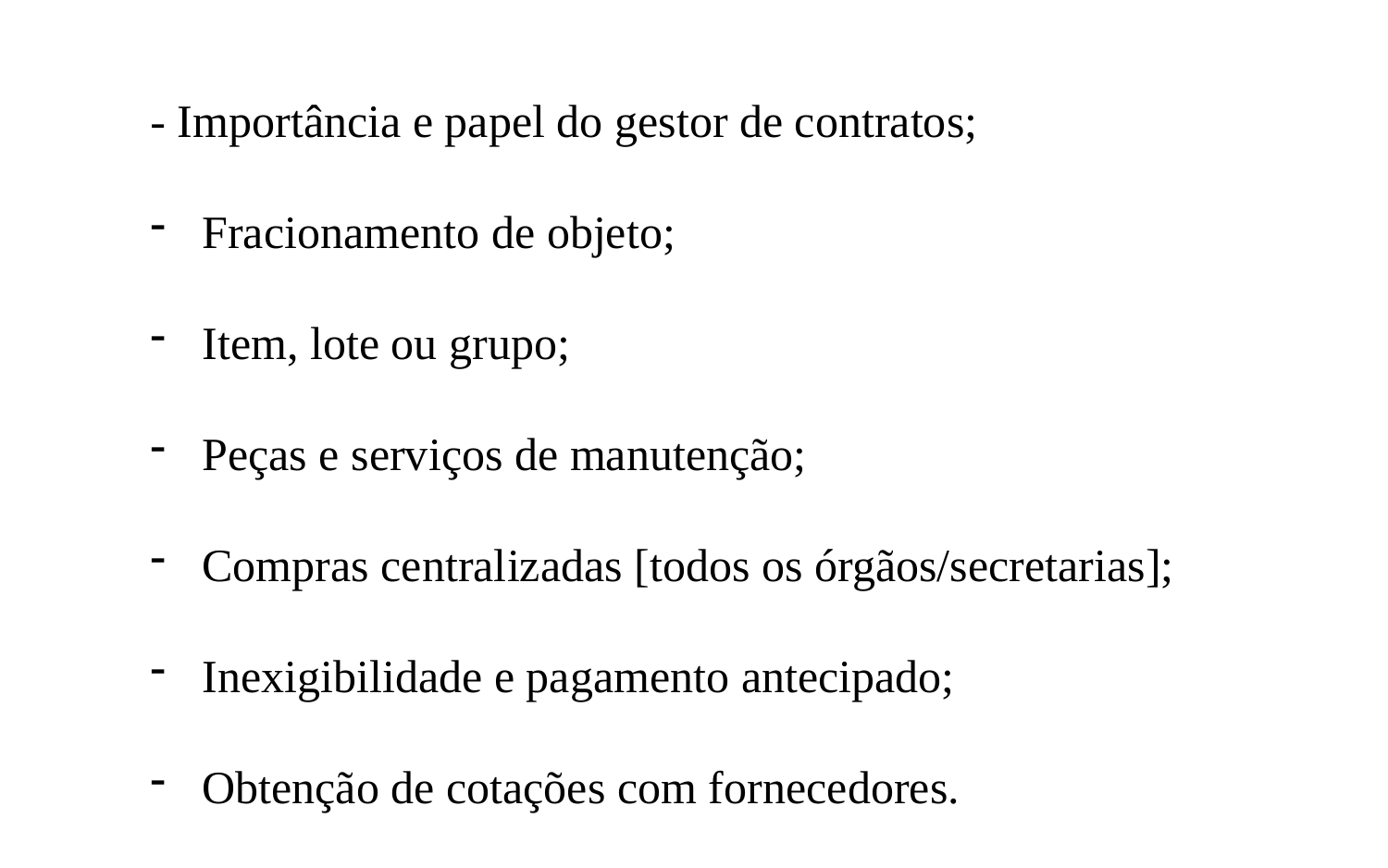

- Importância e papel do gestor de contratos;

Fracionamento de objeto;

Item, lote ou grupo;

Peças e serviços de manutenção;

Compras centralizadas [todos os órgãos/secretarias];

Inexigibilidade e pagamento antecipado;

Obtenção de cotações com fornecedores.